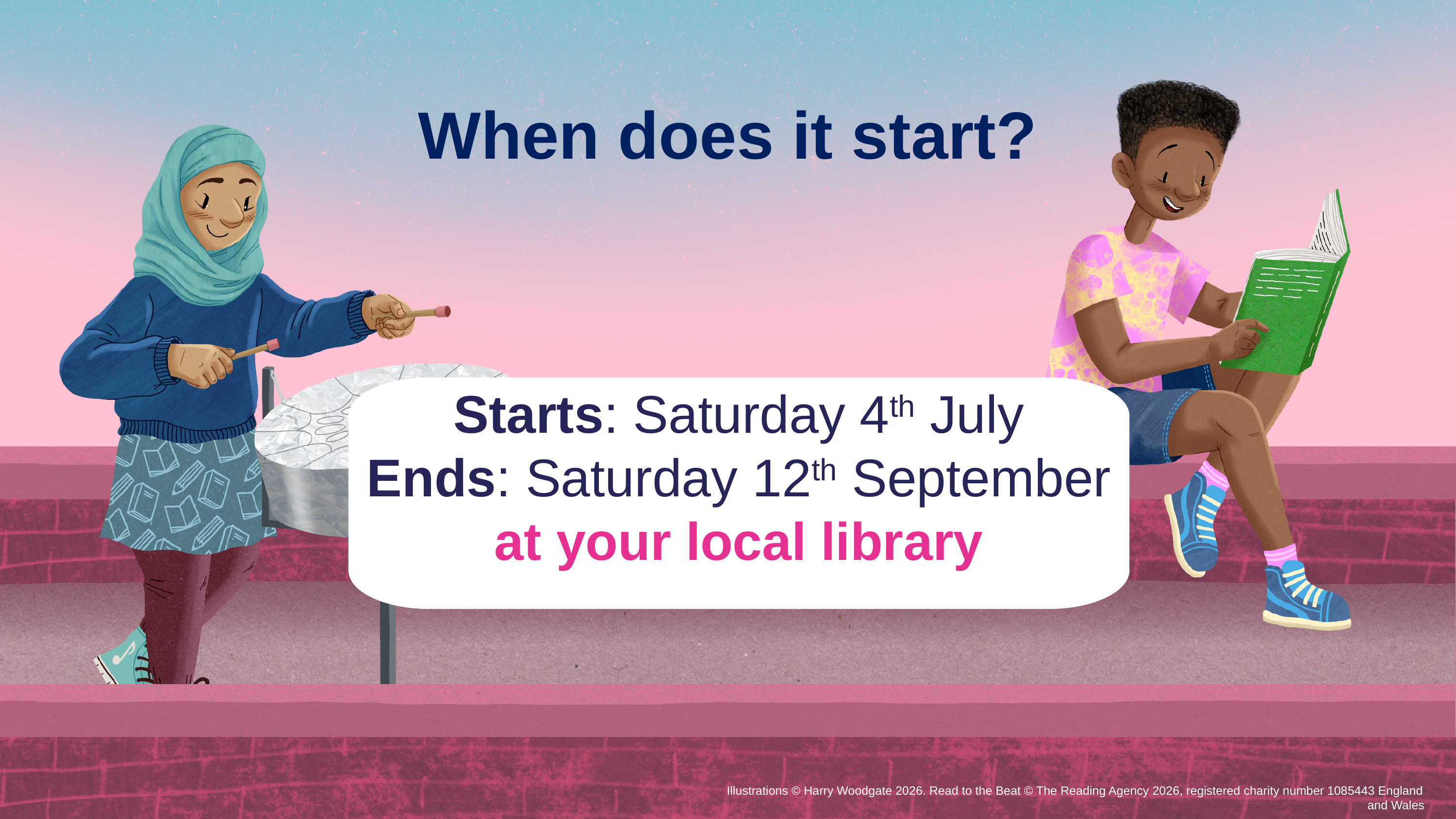

When does it start?

Starts: Saturday 4th July
Ends: Saturday 12th September
at your local library

Illustrations © Harry Woodgate 2026. Read to the Beat © The Reading Agency 2026, registered charity number 1085443 England and Wales